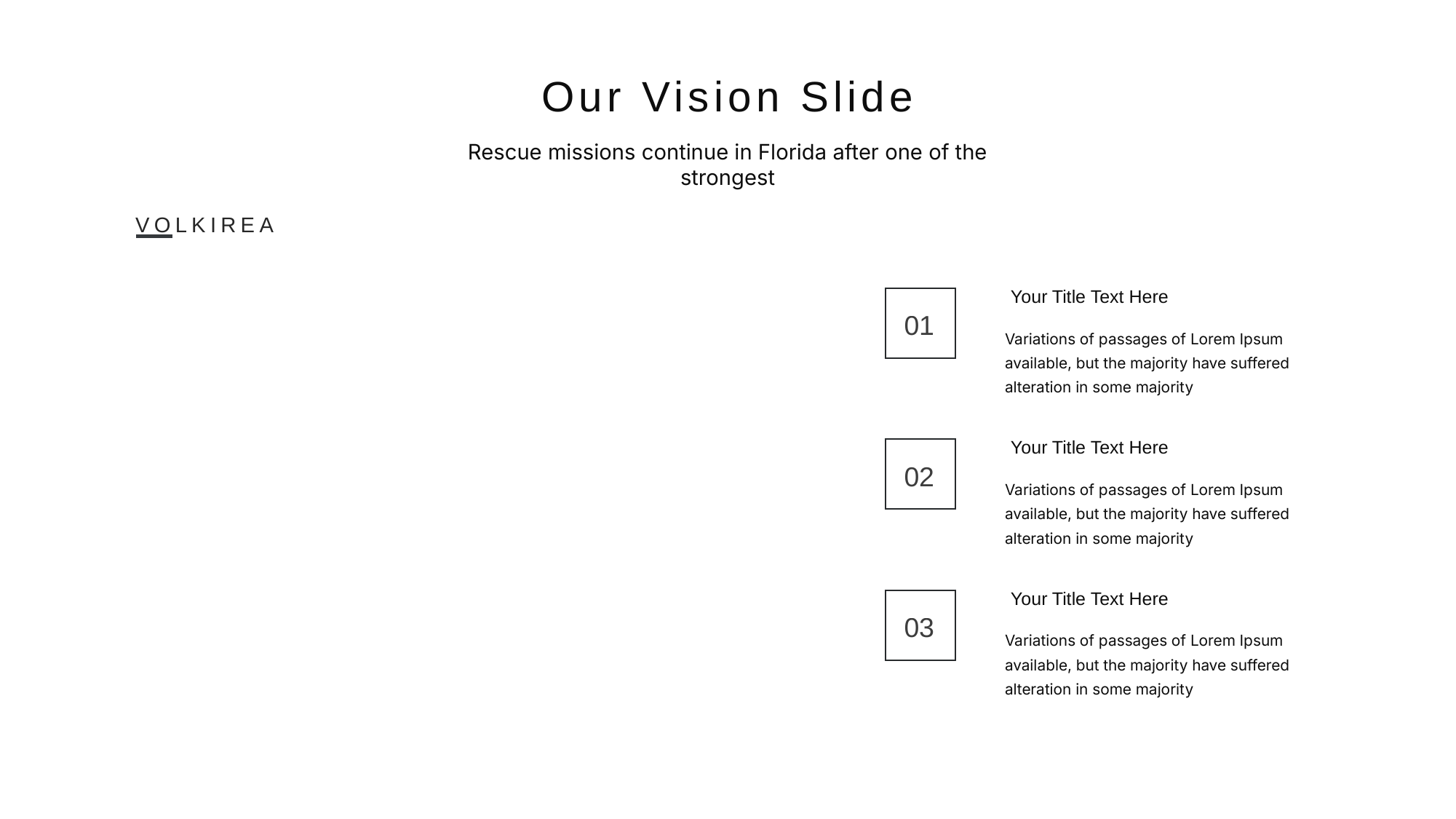

Our Vision Slide
Rescue missions continue in Florida after one of the strongest
VOLKIREA
Your Title Text Here

01
Variations of passages of Lorem Ipsum available, but the majority have suffered alteration in some majority
Your Title Text Here

02
Variations of passages of Lorem Ipsum available, but the majority have suffered alteration in some majority
Your Title Text Here

03
Variations of passages of Lorem Ipsum available, but the majority have suffered alteration in some majority